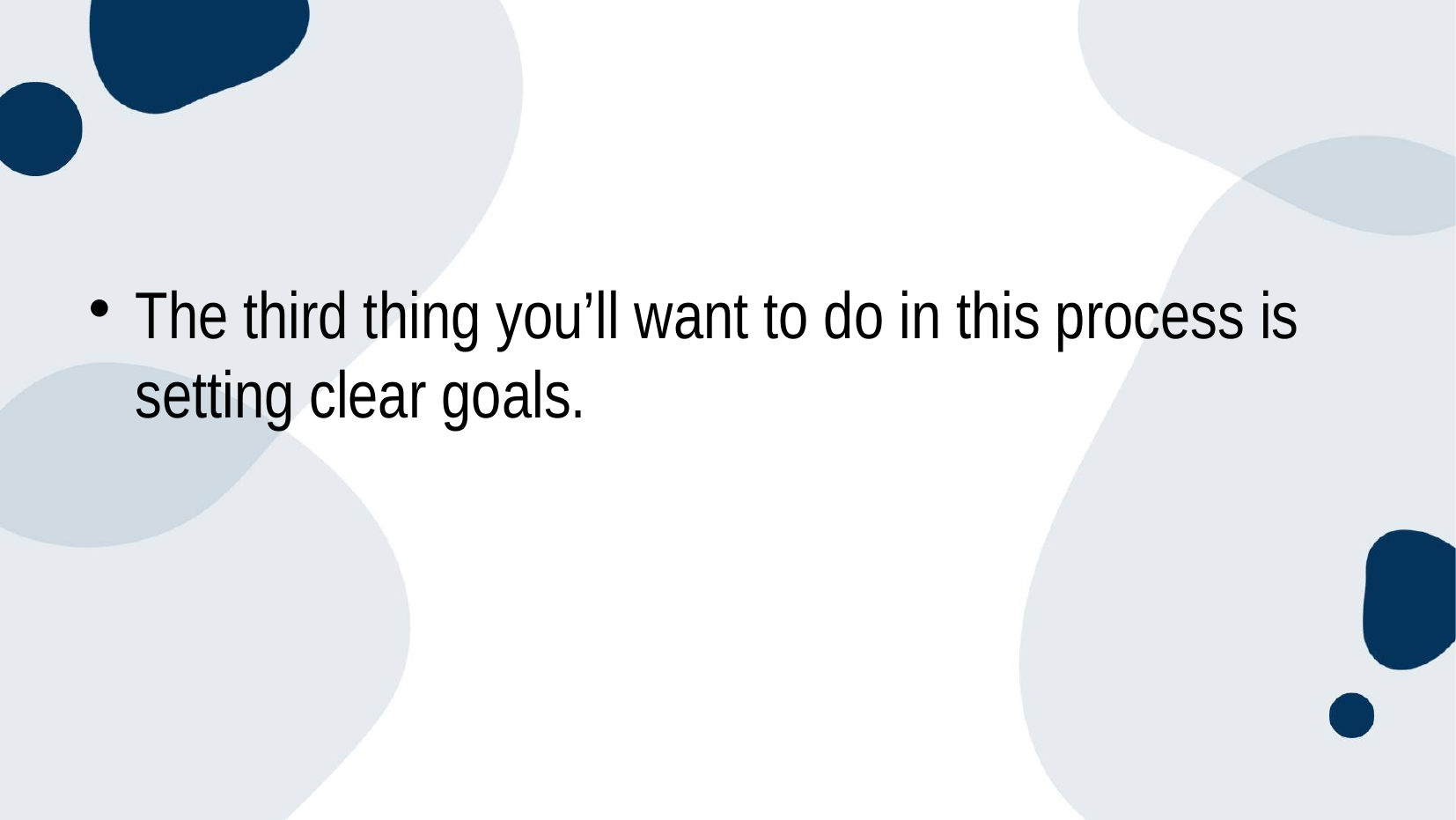

#
The third thing you’ll want to do in this process is setting clear goals.